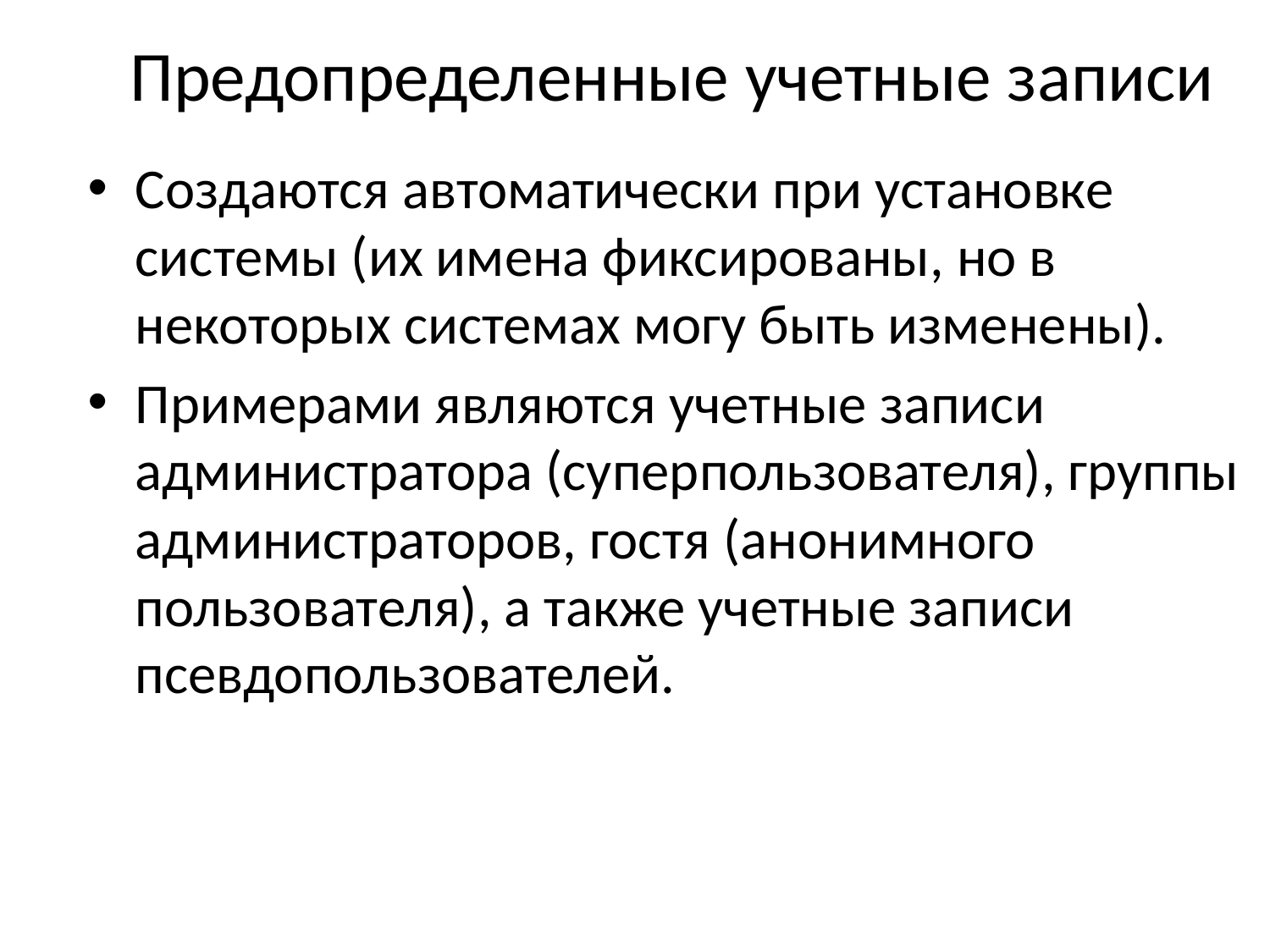

# Предопределенные учетные записи
Создаются автоматически при установке системы (их имена фиксированы, но в некоторых системах могу быть изменены).
Примерами являются учетные записи администратора (суперпользователя), группы администраторов, гостя (анонимного пользователя), а также учетные записи псевдопользователей.